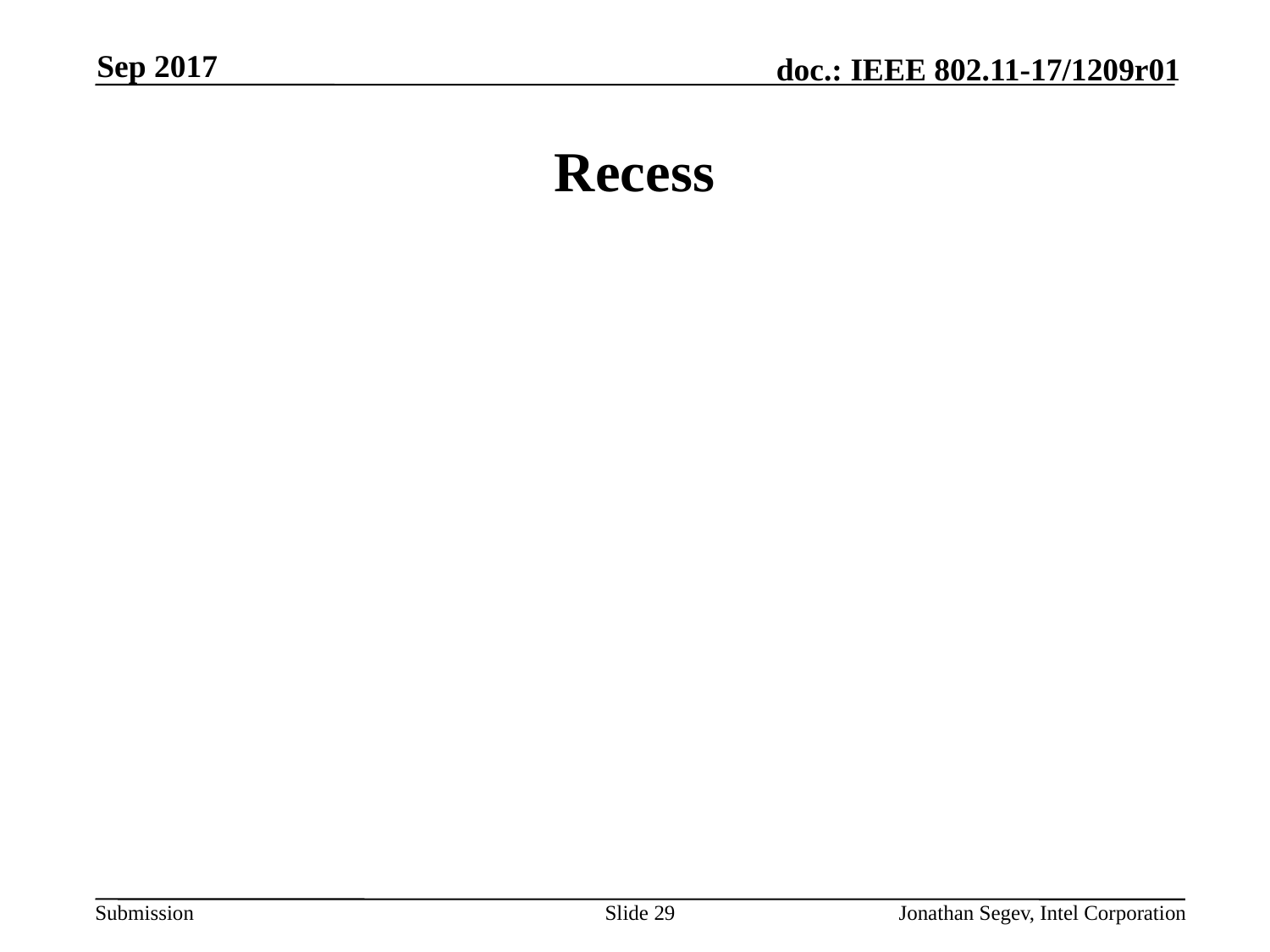

Sep 2017
# Recess

Slide 29
Jonathan Segev, Intel Corporation